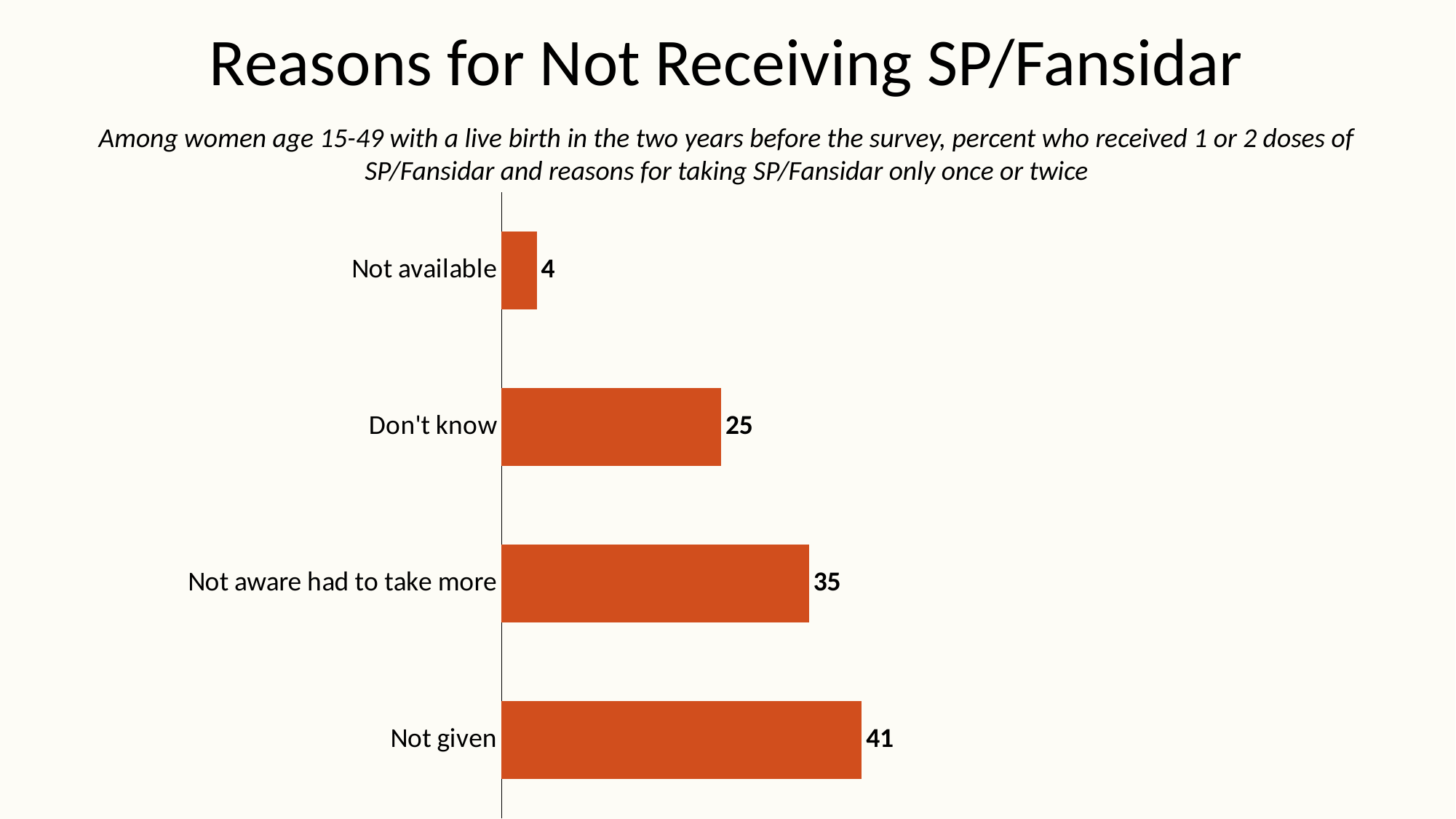

# Reasons for Not Receiving SP/Fansidar
Among women age 15-49 with a live birth in the two years before the survey, percent who received 1 or 2 doses of SP/Fansidar and reasons for taking SP/Fansidar only once or twice

### Chart

| Category | Series 1 |
|---|---|
| Not given | 41.0 |
| Not aware had to take more | 35.0 |
| Don't know | 25.0 |
| Not available | 4.0 |